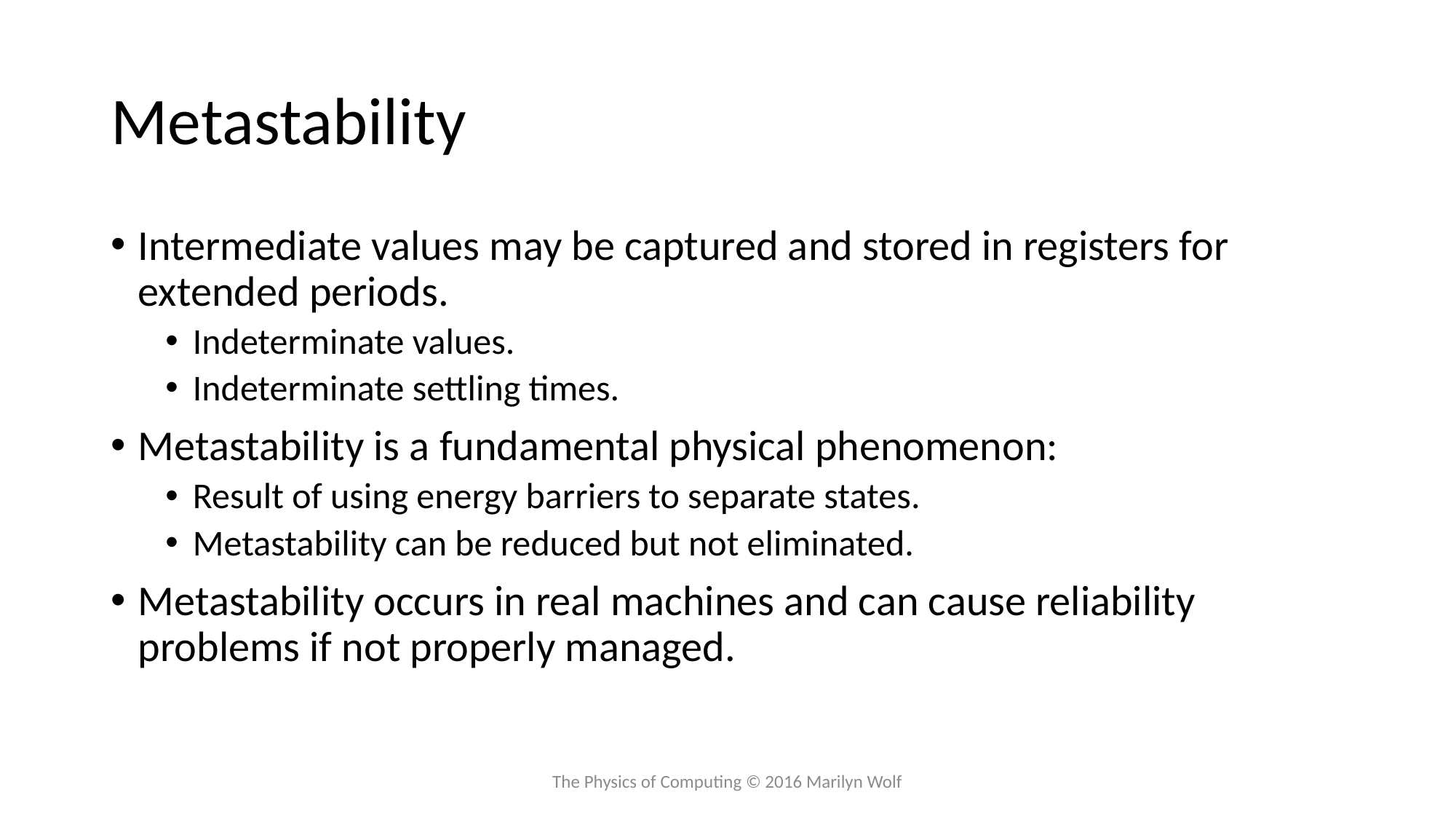

# Metastability
Intermediate values may be captured and stored in registers for extended periods.
Indeterminate values.
Indeterminate settling times.
Metastability is a fundamental physical phenomenon:
Result of using energy barriers to separate states.
Metastability can be reduced but not eliminated.
Metastability occurs in real machines and can cause reliability problems if not properly managed.
The Physics of Computing © 2016 Marilyn Wolf